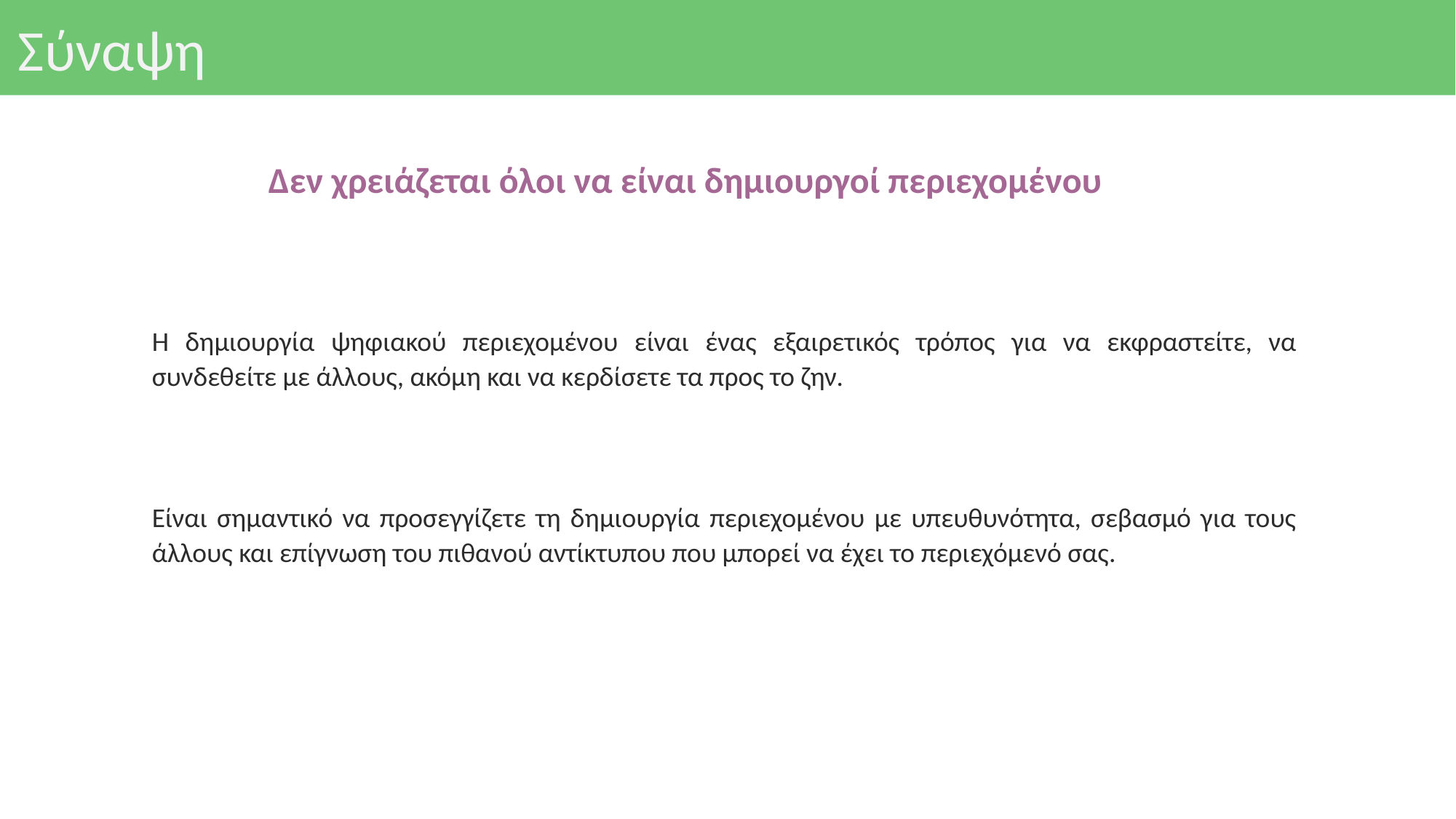

# Σύναψη
Δεν χρειάζεται όλοι να είναι δημιουργοί περιεχομένου
Η δημιουργία ψηφιακού περιεχομένου είναι ένας εξαιρετικός τρόπος για να εκφραστείτε, να συνδεθείτε με άλλους, ακόμη και να κερδίσετε τα προς το ζην.

Είναι σημαντικό να προσεγγίζετε τη δημιουργία περιεχομένου με υπευθυνότητα, σεβασμό για τους άλλους και επίγνωση του πιθανού αντίκτυπου που μπορεί να έχει το περιεχόμενό σας.